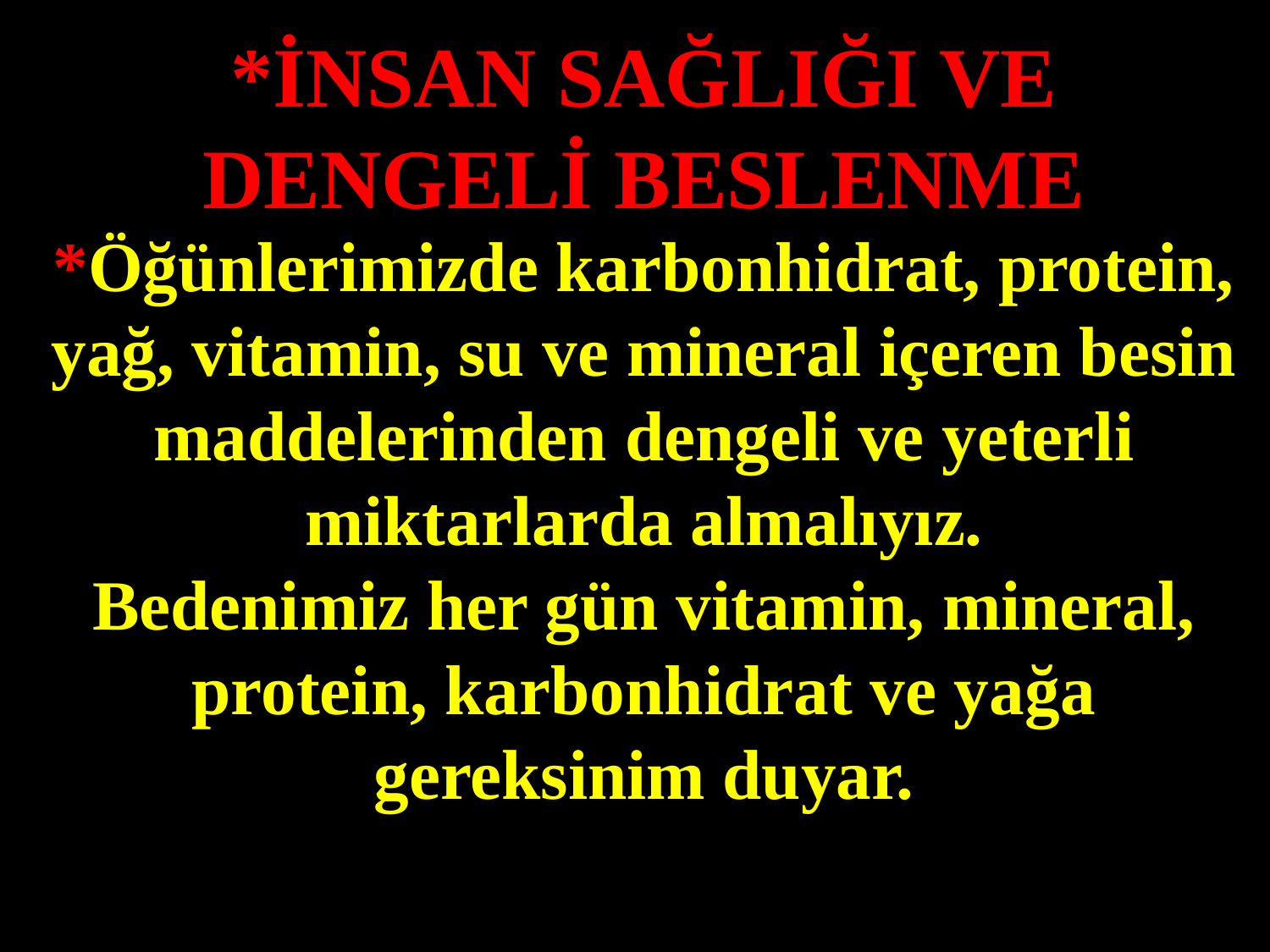

*İNSAN SAĞLIĞI VE DENGELİ BESLENME
*Öğünlerimizde karbonhidrat, protein, yağ, vitamin, su ve mineral içeren besin maddelerinden dengeli ve yeterli miktarlarda almalıyız.
Bedenimiz her gün vitamin, mineral, protein, karbonhidrat ve yağa gereksinim duyar.
#